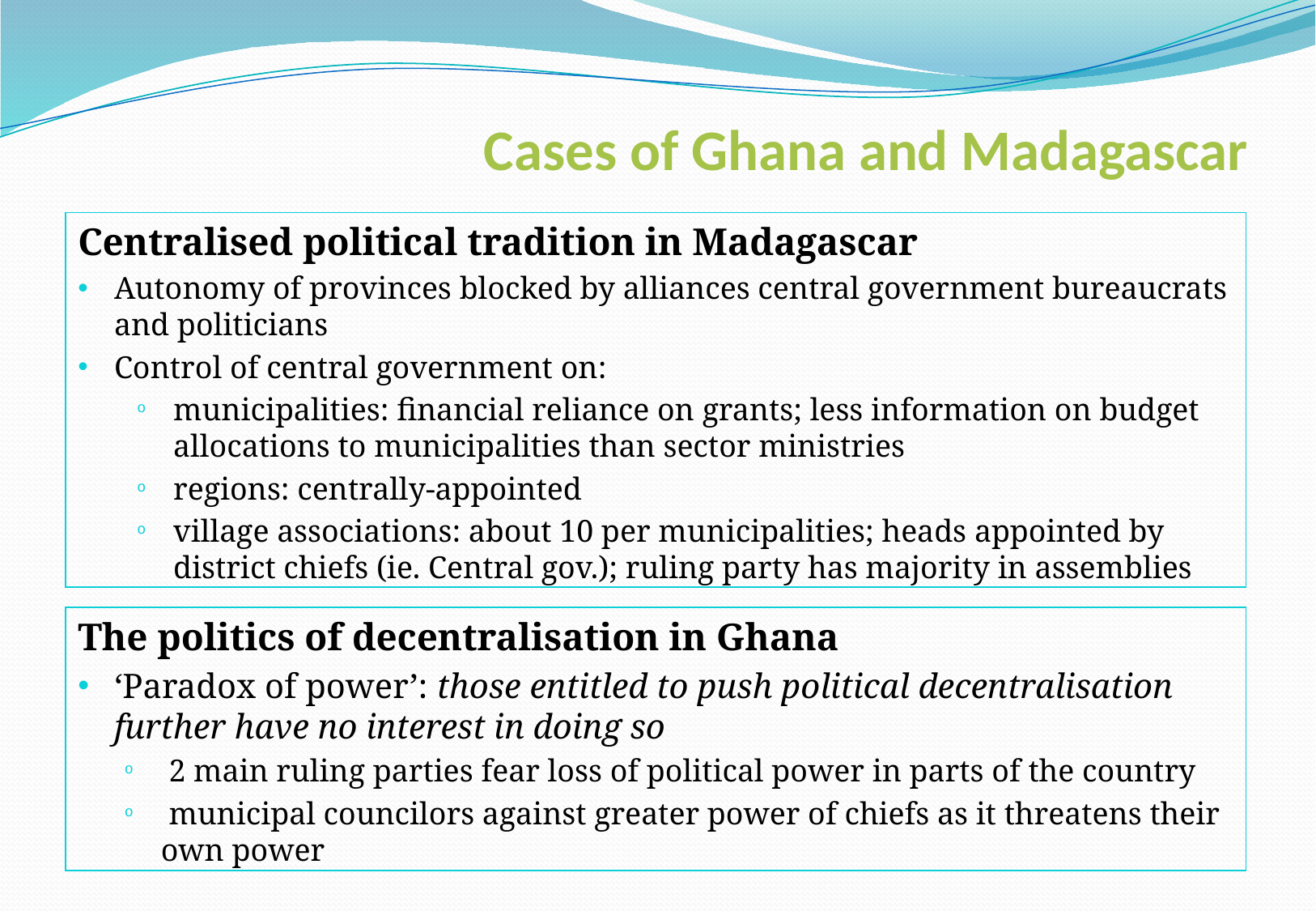

# Cases of Ghana and Madagascar
Centralised political tradition in Madagascar
Autonomy of provinces blocked by alliances central government bureaucrats and politicians
Control of central government on:
municipalities: financial reliance on grants; less information on budget allocations to municipalities than sector ministries
regions: centrally-appointed
village associations: about 10 per municipalities; heads appointed by district chiefs (ie. Central gov.); ruling party has majority in assemblies

The politics of decentralisation in Ghana
‘Paradox of power’: those entitled to push political decentralisation further have no interest in doing so
 2 main ruling parties fear loss of political power in parts of the country
 municipal councilors against greater power of chiefs as it threatens their own power